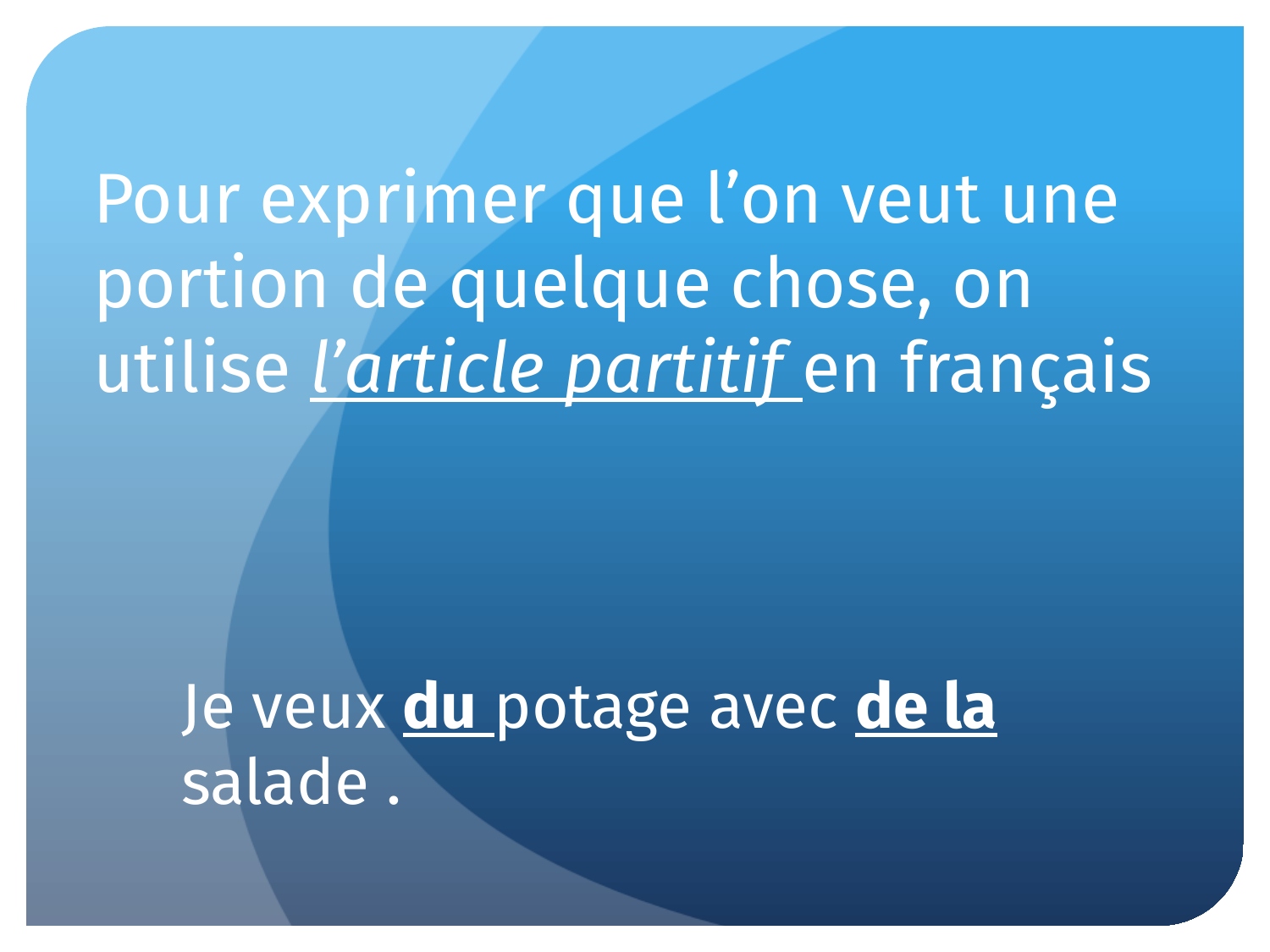

# Pour exprimer que l’on veut une portion de quelque chose, on utilise l’article partitif en français
Je veux du potage avec de la salade .